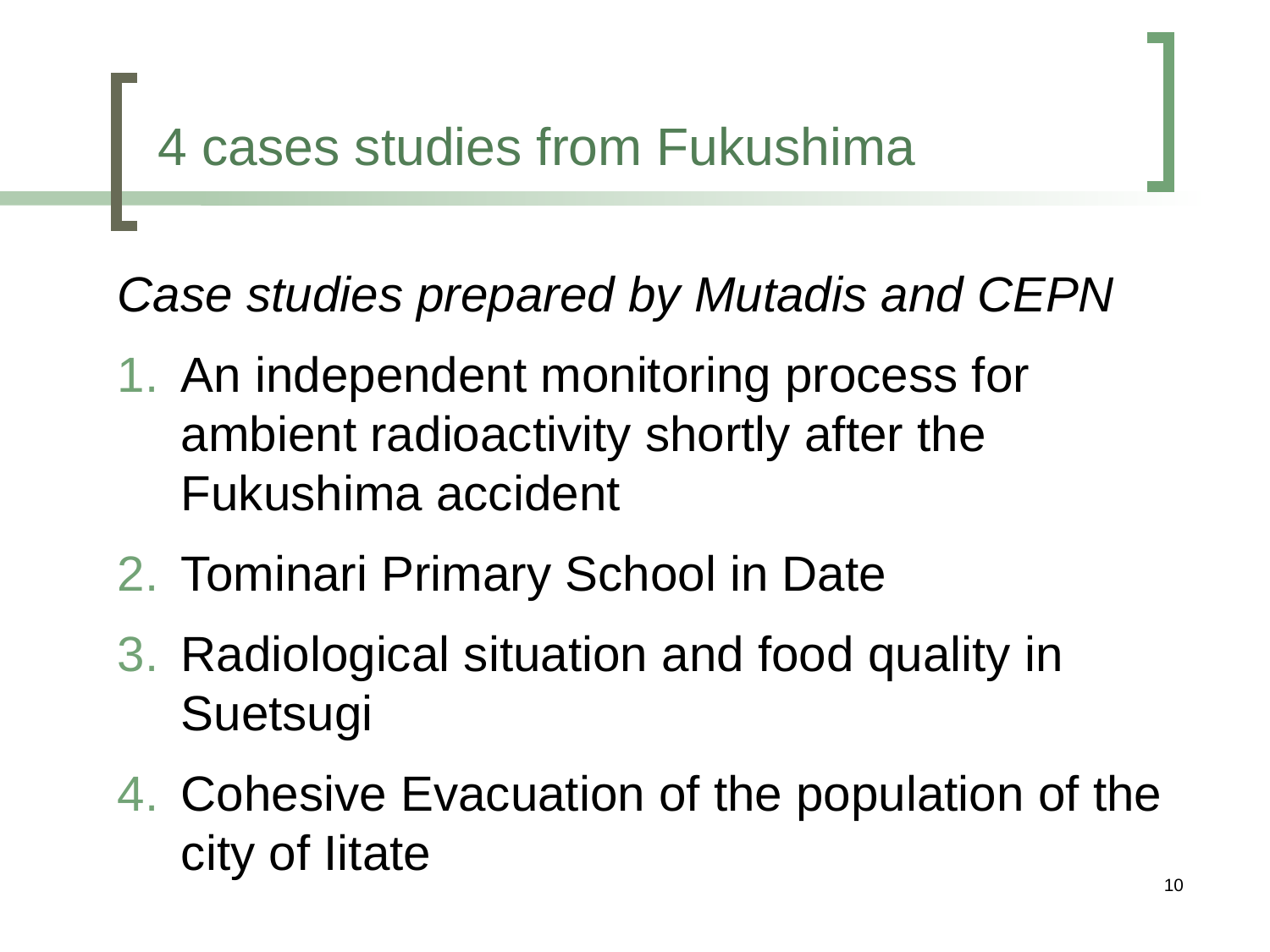

4 cases studies from Fukushima
Case studies prepared by Mutadis and CEPN
An independent monitoring process for ambient radioactivity shortly after the Fukushima accident
Tominari Primary School in Date
Radiological situation and food quality in Suetsugi
Cohesive Evacuation of the population of the city of Iitate
10